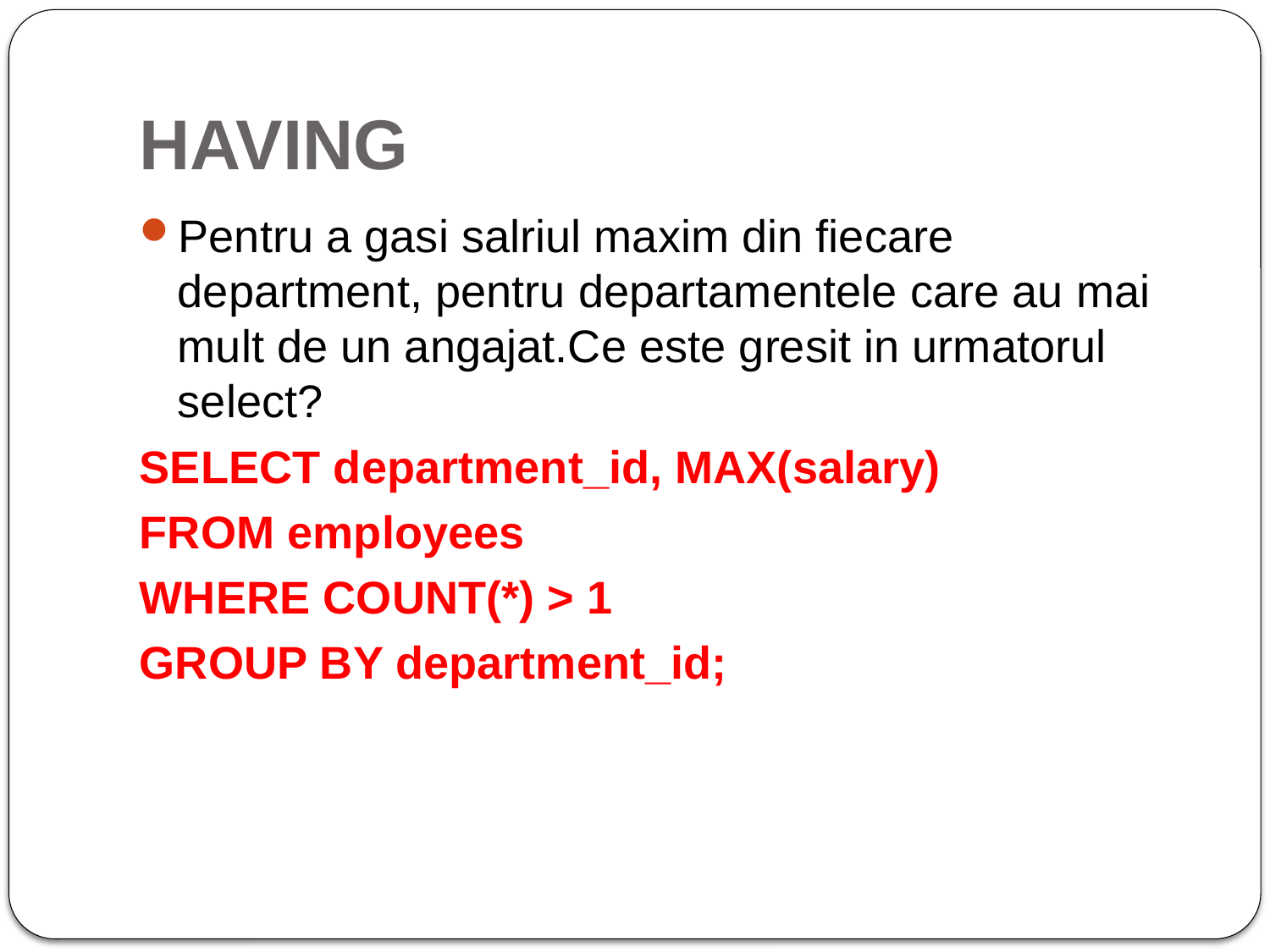

# HAVING
Pentru a gasi salriul maxim din fiecare department, pentru departamentele care au mai mult de un angajat.Ce este gresit in urmatorul select?
SELECT department_id, MAX(salary)
FROM employees
WHERE COUNT(*) > 1
GROUP BY department_id;